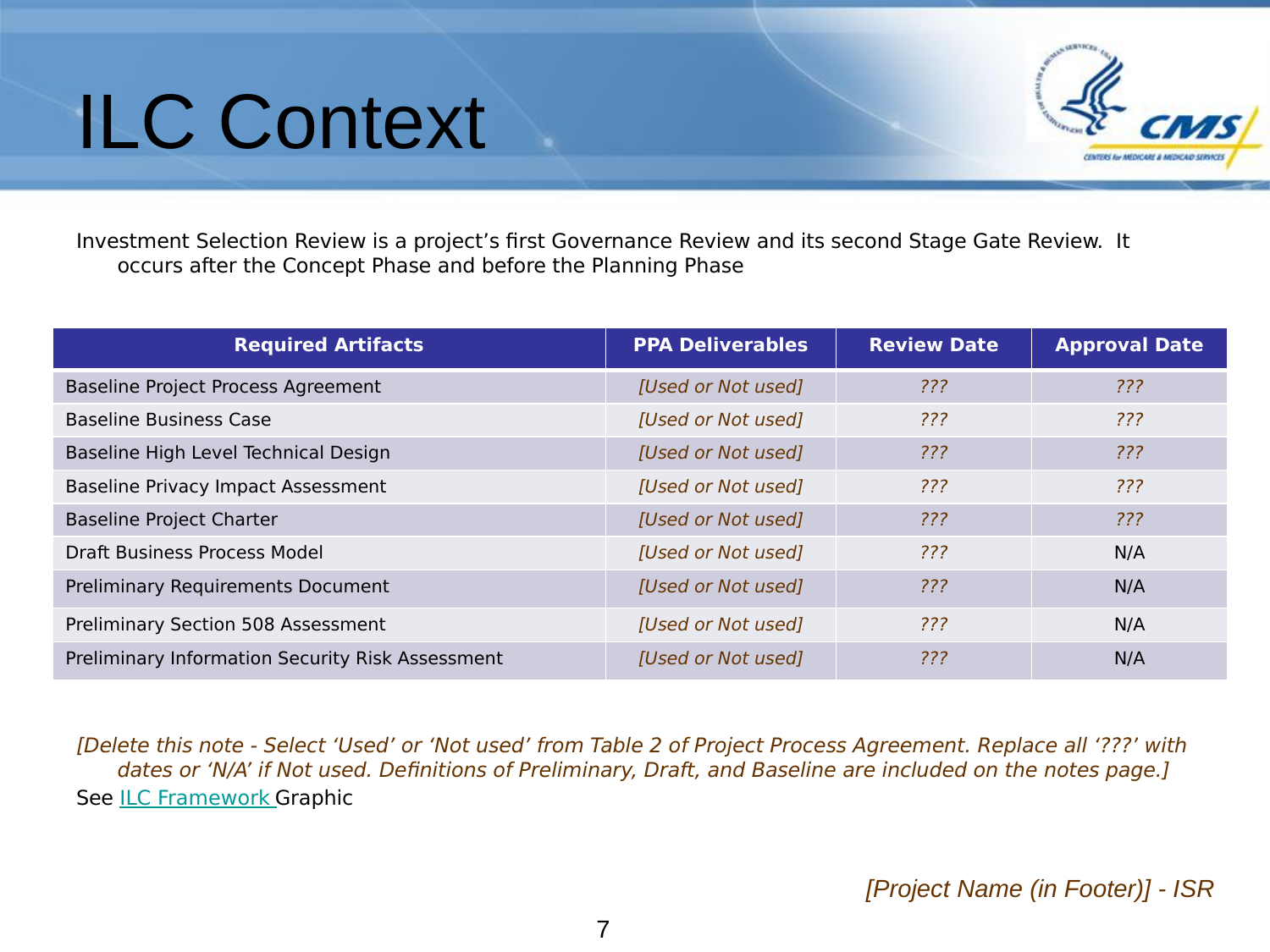

# ILC Context
Investment Selection Review is a project’s first Governance Review and its second Stage Gate Review.  It occurs after the Concept Phase and before the Planning Phase

[Delete this note - Select ‘Used’ or ‘Not used’ from Table 2 of Project Process Agreement. Replace all ‘???’ with dates or ‘N/A’ if Not used. Definitions of Preliminary, Draft, and Baseline are included on the notes page.]
See ILC Framework Graphic
| Required Artifacts | PPA Deliverables | Review Date | Approval Date |
| --- | --- | --- | --- |
| Baseline Project Process Agreement | [Used or Not used] | ??? | ??? |
| Baseline Business Case | [Used or Not used] | ??? | ??? |
| Baseline High Level Technical Design | [Used or Not used] | ??? | ??? |
| Baseline Privacy Impact Assessment | [Used or Not used] | ??? | ??? |
| Baseline Project Charter | [Used or Not used] | ??? | ??? |
| Draft Business Process Model | [Used or Not used] | ??? | N/A |
| Preliminary Requirements Document | [Used or Not used] | ??? | N/A |
| Preliminary Section 508 Assessment | [Used or Not used] | ??? | N/A |
| Preliminary Information Security Risk Assessment | [Used or Not used] | ??? | N/A |
[Project Name (in Footer)] - ISR
7